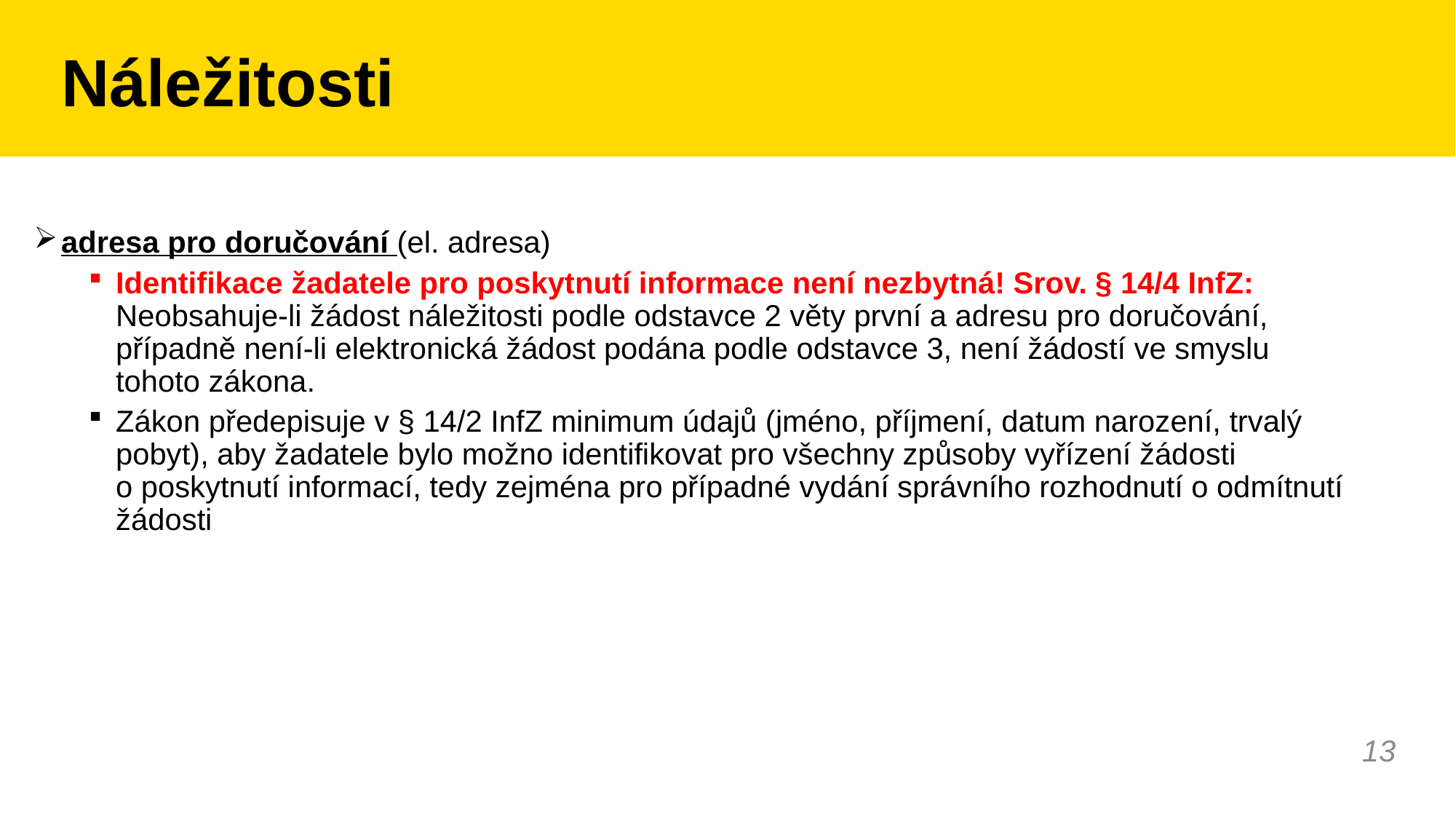

# Náležitosti
adresa pro doručování (el. adresa)
Identifikace žadatele pro poskytnutí informace není nezbytná! Srov. § 14/4 InfZ: Neobsahuje-li žádost náležitosti podle odstavce 2 věty první a adresu pro doručování, případně není-li elektronická žádost podána podle odstavce 3, není žádostí ve smyslu tohoto zákona.
Zákon předepisuje v § 14/2 InfZ minimum údajů (jméno, příjmení, datum narození, trvalý pobyt), aby žadatele bylo možno identifikovat pro všechny způsoby vyřízení žádosti o poskytnutí informací, tedy zejména pro případné vydání správního rozhodnutí o odmítnutí žádosti

13